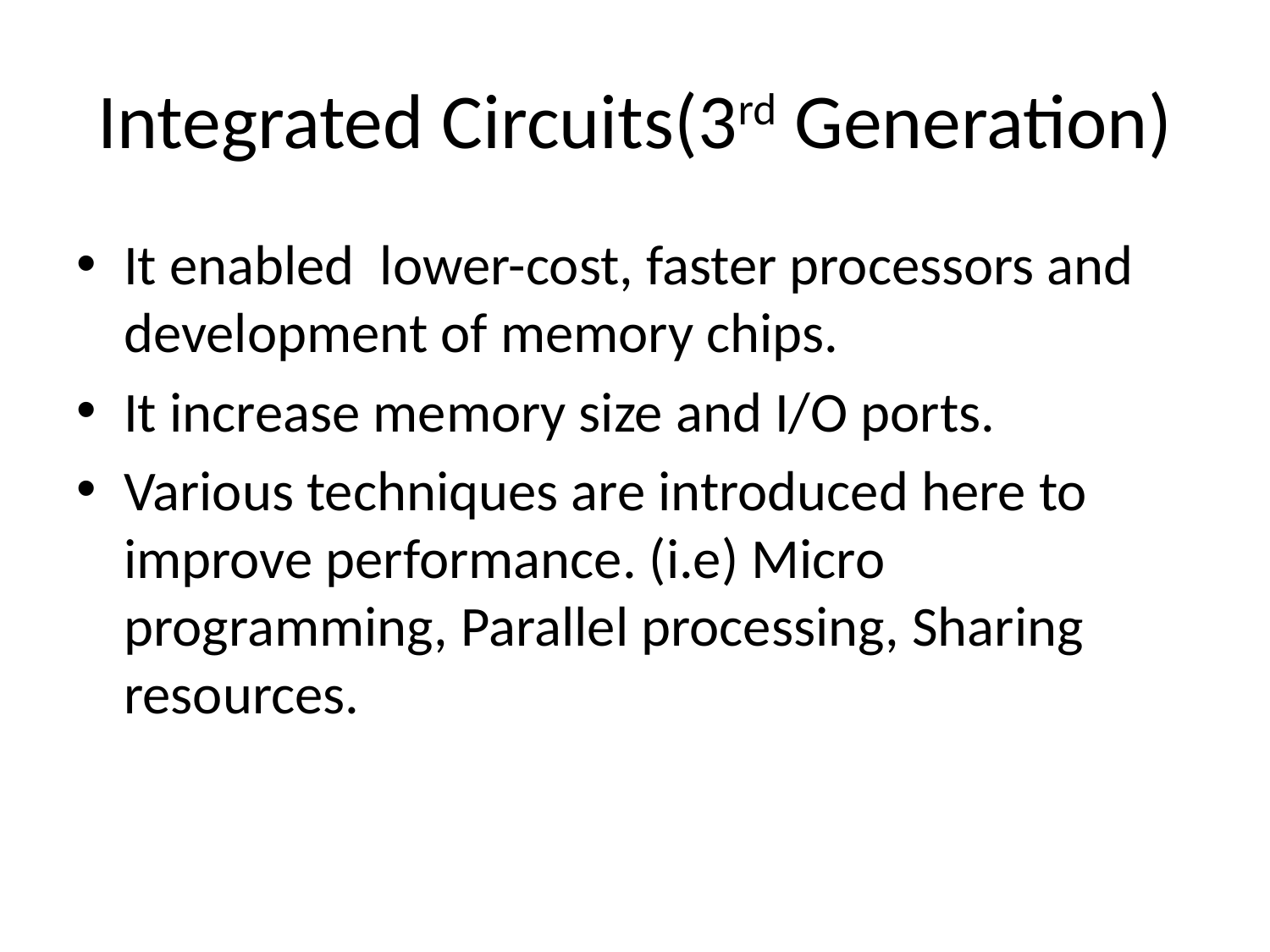

# Integrated Circuits(3rd Generation)
It enabled  lower-cost, faster processors and development of memory chips.
It increase memory size and I/O ports.
Various techniques are introduced here to improve performance. (i.e) Micro programming, Parallel processing, Sharing resources.